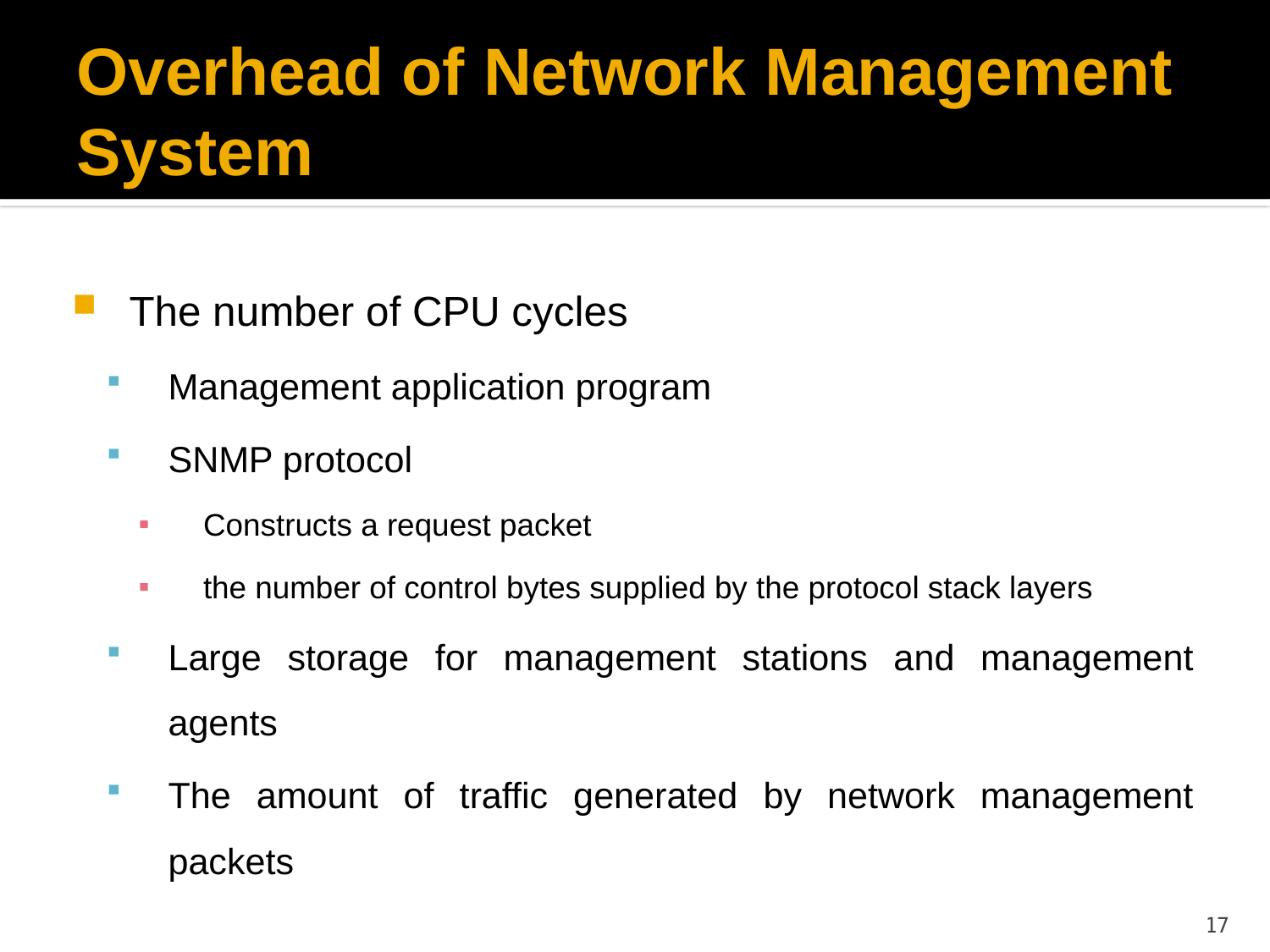

# Overhead of Network Management System
The number of CPU cycles
Management application program
SNMP protocol
Constructs a request packet
the number of control bytes supplied by the protocol stack layers
Large storage for management stations and management agents
The amount of traffic generated by network management packets
17